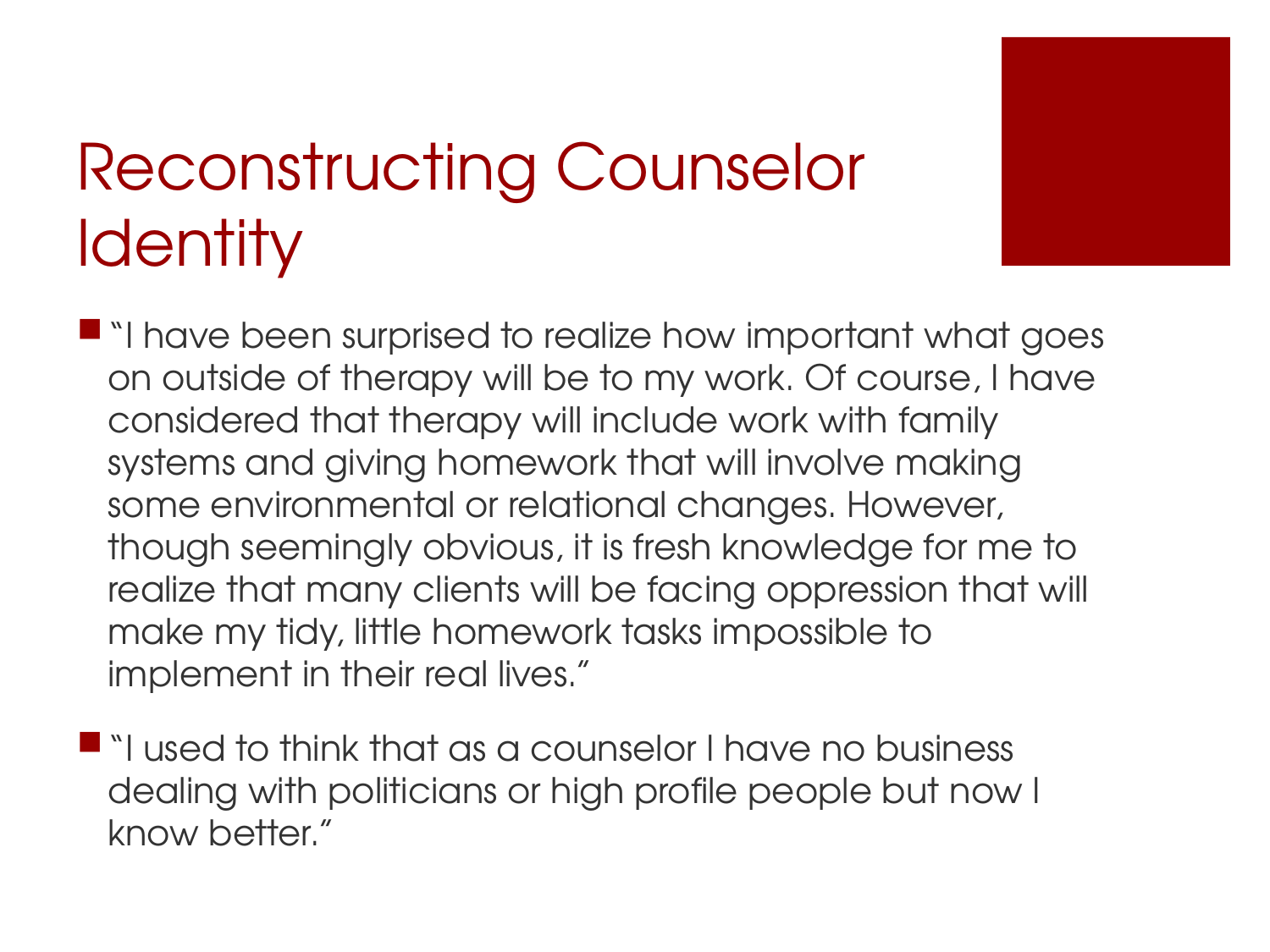

# Reconstructing Counselor Identity
“I have been surprised to realize how important what goes on outside of therapy will be to my work. Of course, I have considered that therapy will include work with family systems and giving homework that will involve making some environmental or relational changes. However, though seemingly obvious, it is fresh knowledge for me to realize that many clients will be facing oppression that will make my tidy, little homework tasks impossible to implement in their real lives.”
“I used to think that as a counselor I have no business dealing with politicians or high profile people but now I know better.”